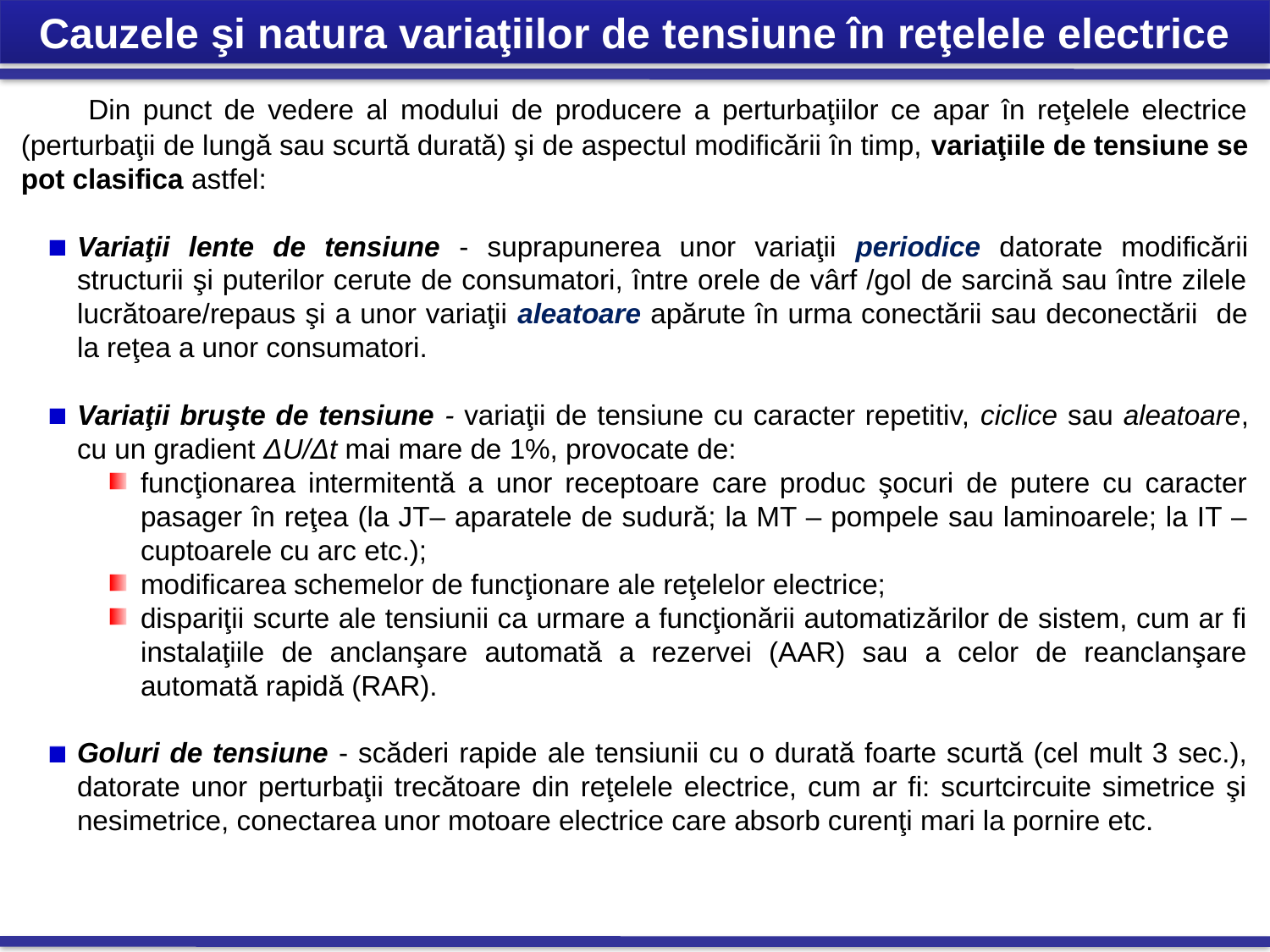

Cauzele şi natura variaţiilor de tensiune în reţelele electrice

     Din punct de vedere al modului de producere a perturbaţiilor ce apar în reţelele electrice (perturbaţii de lungă sau scurtă durată) şi de aspectul modificării în timp, variaţiile de tensiune se pot clasifica astfel:

Variaţii lente de tensiune - suprapunerea unor variaţii periodice datorate modificării structurii şi puterilor cerute de consumatori, între orele de vârf /gol de sarcină sau între zilele lucrătoare/repaus şi a unor variaţii aleatoare apărute în urma conectării sau deconectării  de la reţea a unor consumatori.

Variaţii bruşte de tensiune - variaţii de tensiune cu caracter repetitiv, ciclice sau aleatoare, cu un gradient ΔU/Δt mai mare de 1%, provocate de:
funcţionarea intermitentă a unor receptoare care produc şocuri de putere cu caracter pasager în reţea (la JT– aparatele de sudură; la MT – pompele sau laminoarele; la IT – cuptoarele cu arc etc.);
modificarea schemelor de funcţionare ale reţelelor electrice;
dispariţii scurte ale tensiunii ca urmare a funcţionării automatizărilor de sistem, cum ar fi instalaţiile de anclanşare automată a rezervei (AAR) sau a celor de reanclanşare automată rapidă (RAR).

Goluri de tensiune - scăderi rapide ale tensiunii cu o durată foarte scurtă (cel mult 3 sec.), datorate unor perturbaţii trecătoare din reţelele electrice, cum ar fi: scurtcircuite simetrice şi nesimetrice, conectarea unor motoare electrice care absorb curenţi mari la pornire etc.